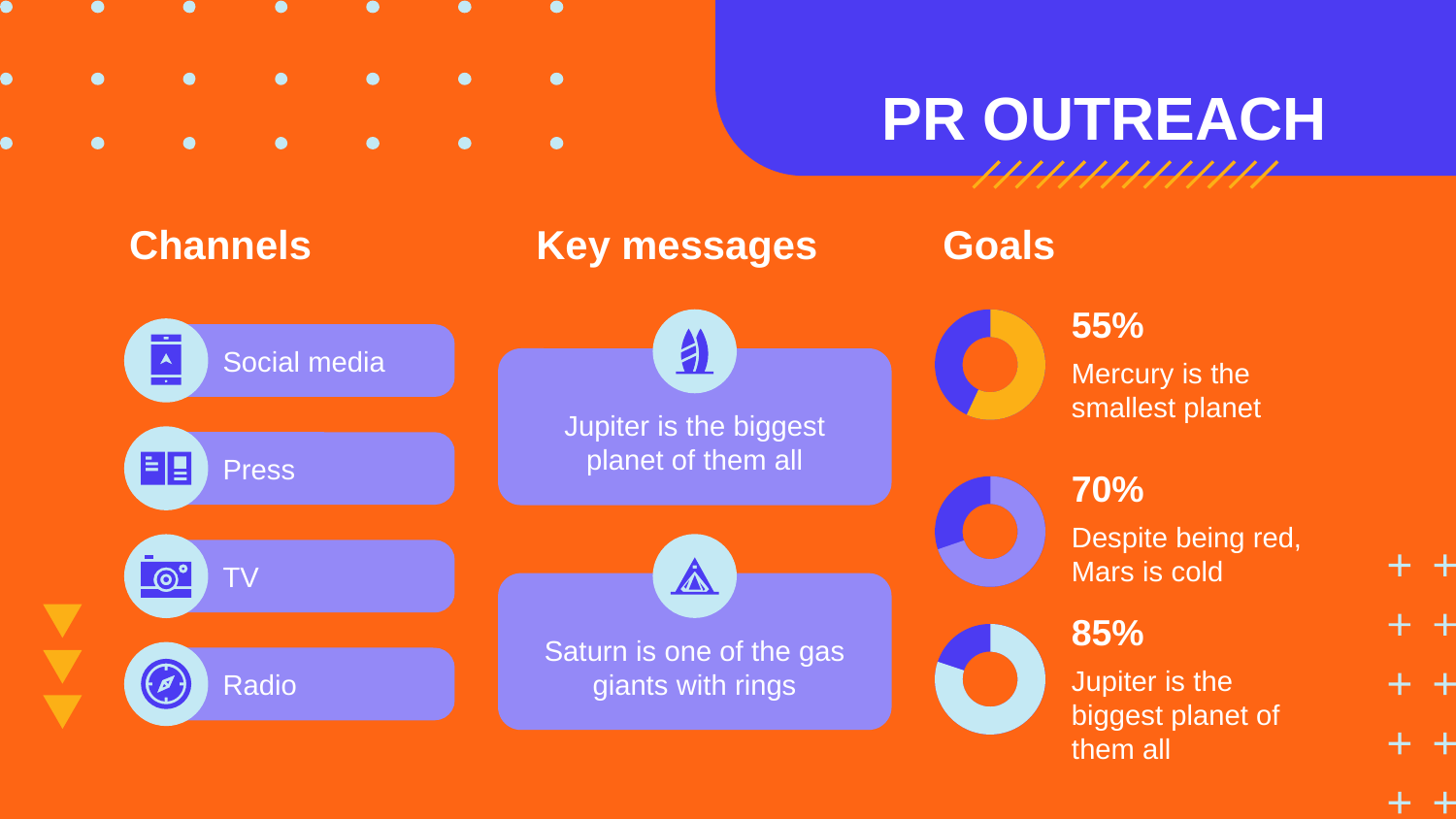

# PR OUTREACH
Channels
Key messages
Goals
55%

Social media

Mercury is the smallest planet

Jupiter is the biggest planet of them all

Press

70%

Despite being red, Mars is cold

TV

85%
Saturn is one of the gas giants with rings

Jupiter is the biggest planet of them all
Radio